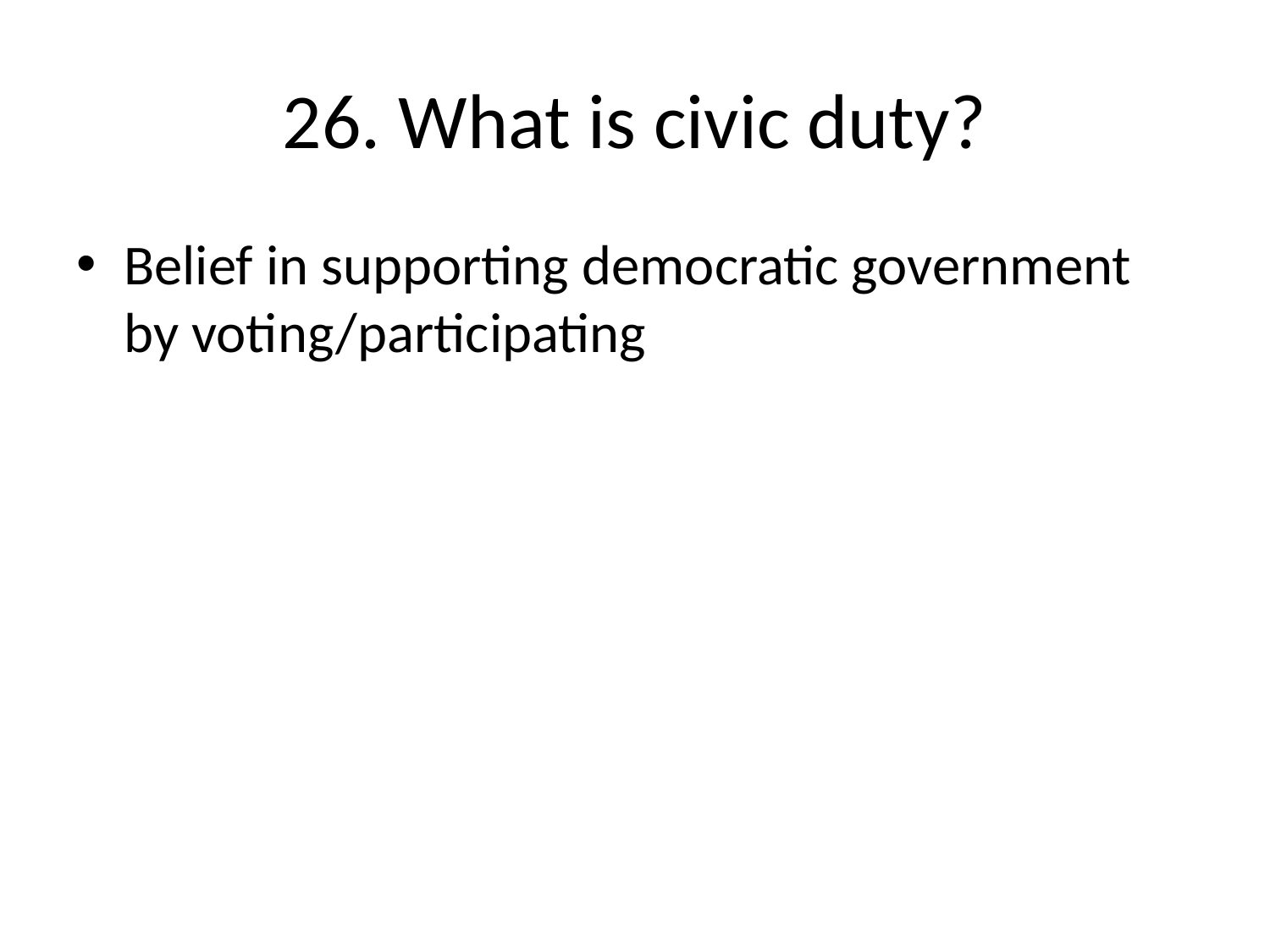

# 26. What is civic duty?
Belief in supporting democratic government by voting/participating